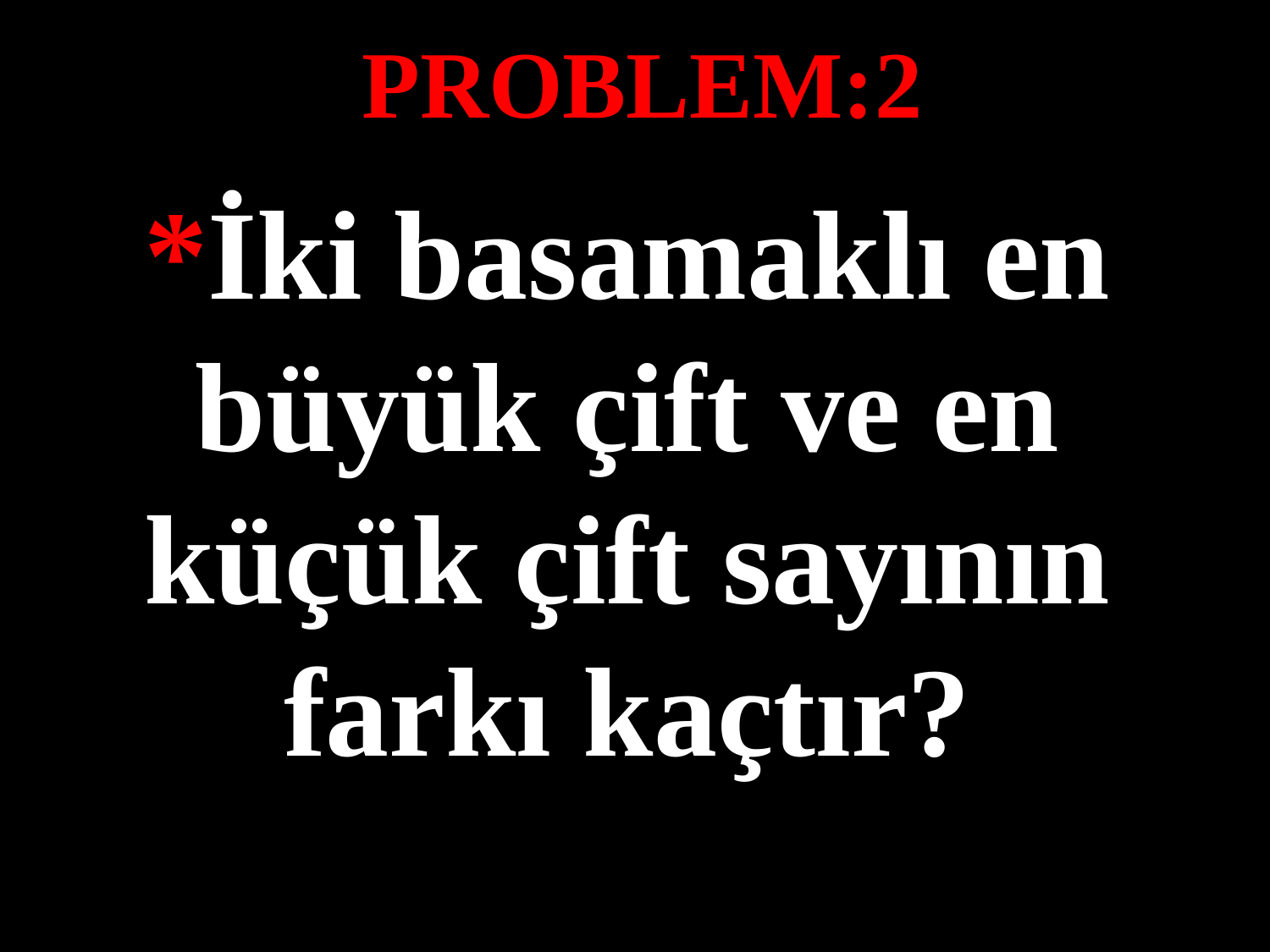

PROBLEM:2
*İki basamaklı en büyük çift ve en küçük çift sayının farkı kaçtır?
#